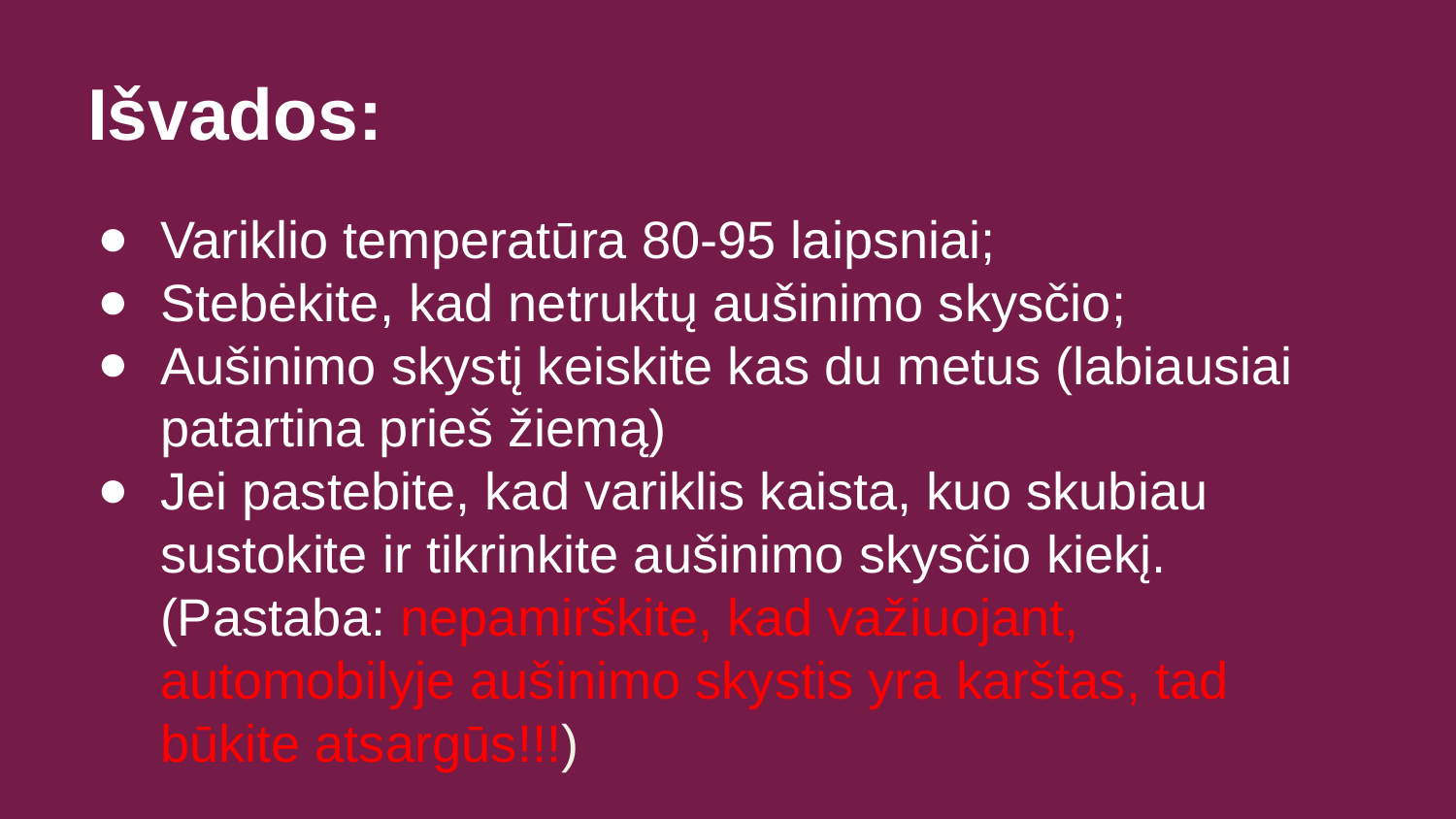

# Išvados:
Variklio temperatūra 80-95 laipsniai;
Stebėkite, kad netruktų aušinimo skysčio;
Aušinimo skystį keiskite kas du metus (labiausiai patartina prieš žiemą)
Jei pastebite, kad variklis kaista, kuo skubiau sustokite ir tikrinkite aušinimo skysčio kiekį. (Pastaba: nepamirškite, kad važiuojant, automobilyje aušinimo skystis yra karštas, tad būkite atsargūs!!!)